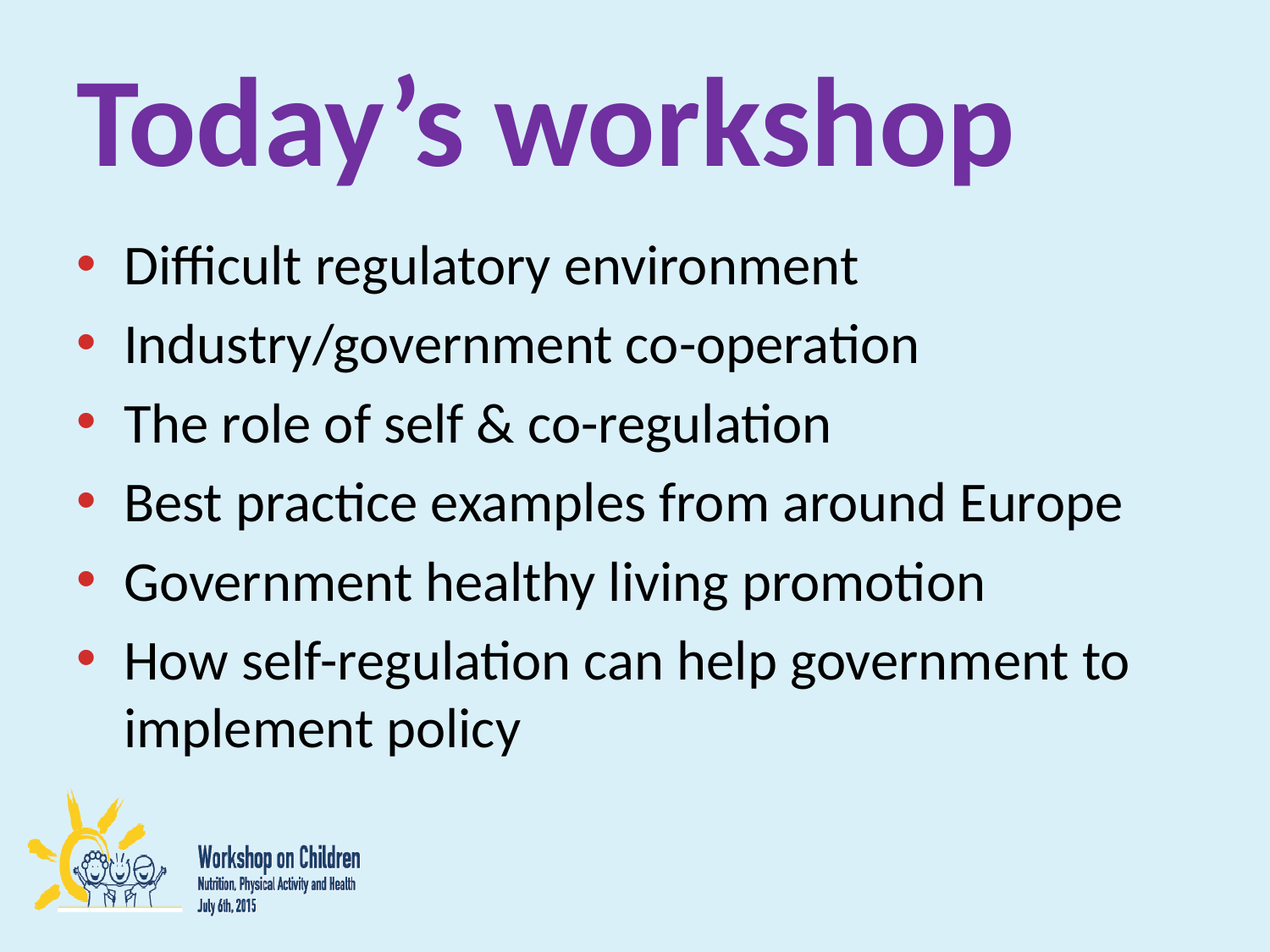

# Today’s workshop
Difficult regulatory environment
Industry/government co-operation
The role of self & co-regulation
Best practice examples from around Europe
Government healthy living promotion
How self-regulation can help government to implement policy